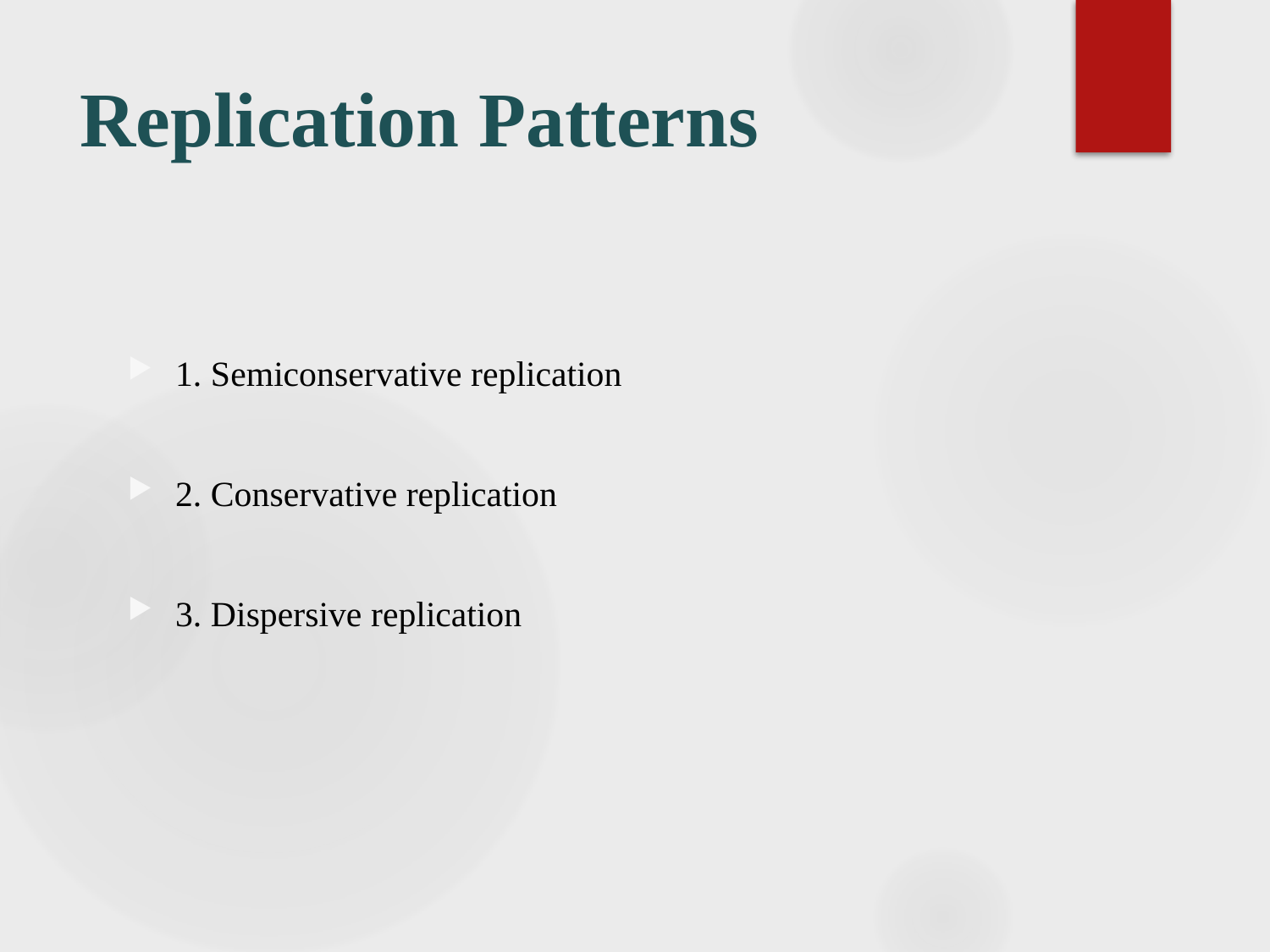

# Replication Patterns

1. Semiconservative replication

2. Conservative replication

3. Dispersive replication